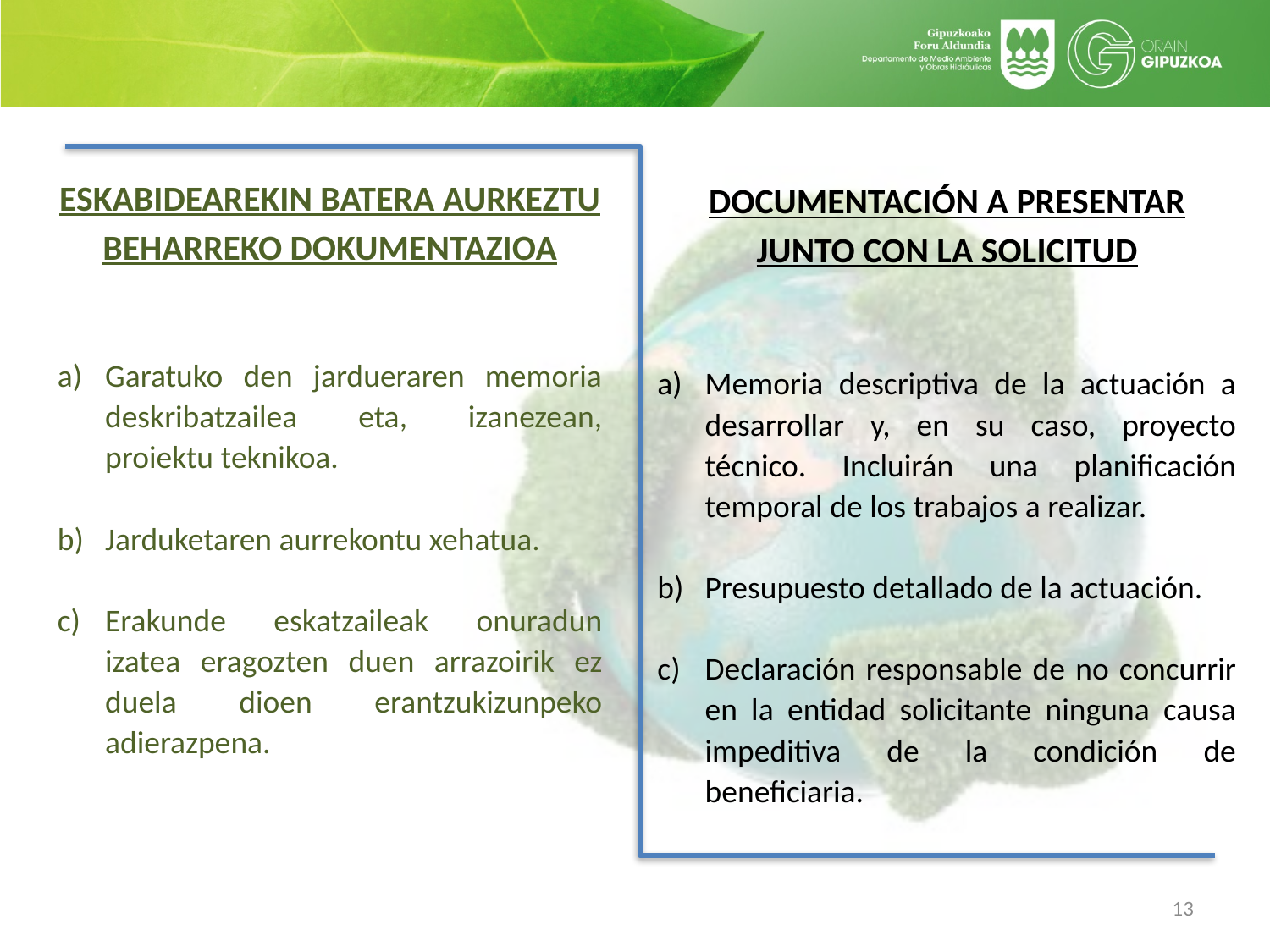

ESKABIDEAREKIN BATERA AURKEZTU BEHARREKO DOKUMENTAZIOA

Garatuko den jardueraren memoria deskribatzailea eta, izanezean, proiektu teknikoa.

Jarduketaren aurrekontu xehatua.

Erakunde eskatzaileak onuradun izatea eragozten duen arrazoirik ez duela dioen erantzukizunpeko adierazpena.
DOCUMENTACIÓN A PRESENTAR JUNTO CON LA SOLICITUD

Memoria descriptiva de la actuación a desarrollar y, en su caso, proyecto técnico. Incluirán una planificación temporal de los trabajos a realizar.

Presupuesto detallado de la actuación.

Declaración responsable de no concurrir en la entidad solicitante ninguna causa impeditiva de la condición de beneficiaria.

13